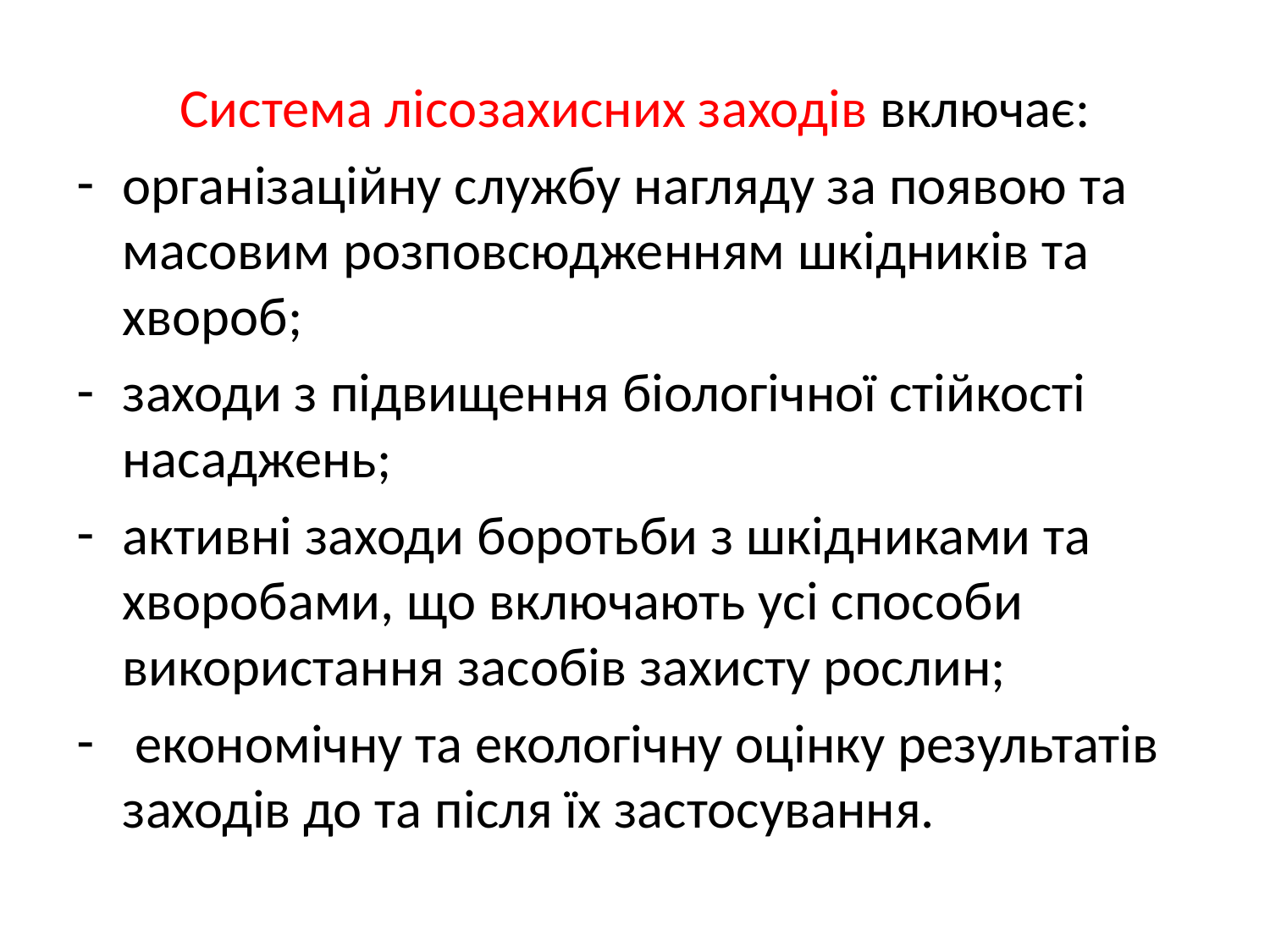

Система лісозахисних заходів включає:
організаційну службу нагляду за появою та масовим розповсюдженням шкідників та хвороб;
заходи з підвищення біологічної стійкості насаджень;
активні заходи боротьби з шкідниками та хворобами, що включають усі способи використання засобів захисту рослин;
 економічну та екологічну оцінку результатів заходів до та після їх застосування.